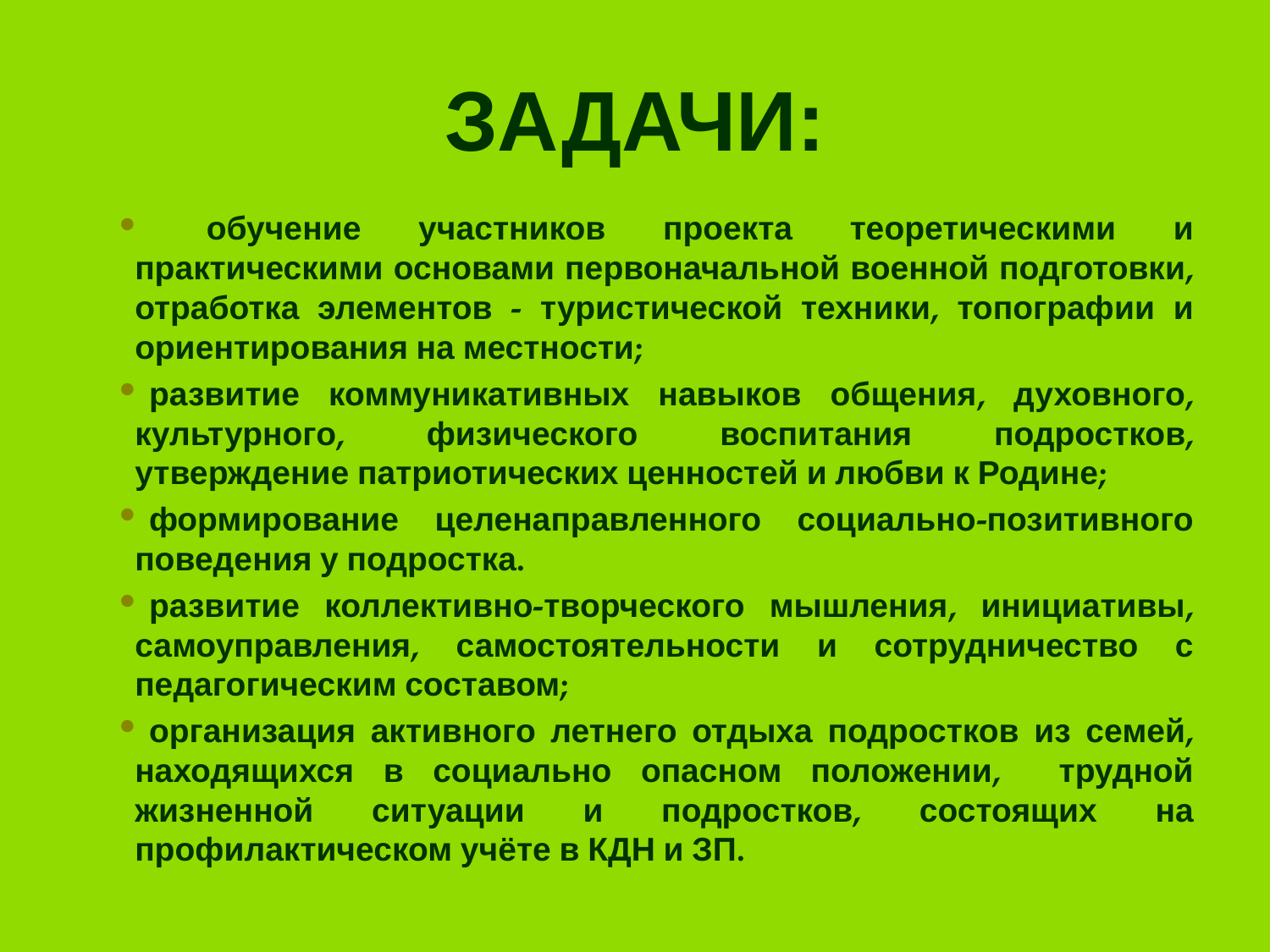

# Задачи:
 обучение участников проекта теоретическими и практическими основами первоначальной военной подготовки, отработка элементов - туристической техники, топографии и ориентирования на местности;
развитие коммуникативных навыков общения, духовного, культурного, физического воспитания подростков, утверждение патриотических ценностей и любви к Родине;
формирование целенаправленного социально-позитивного поведения у подростка.
развитие коллективно-творческого мышления, инициативы, самоуправления, самостоятельности и сотрудничество с педагогическим составом;
организация активного летнего отдыха подростков из семей, находящихся в социально опасном положении,  трудной жизненной ситуации и подростков, состоящих на профилактическом учёте в КДН и ЗП.